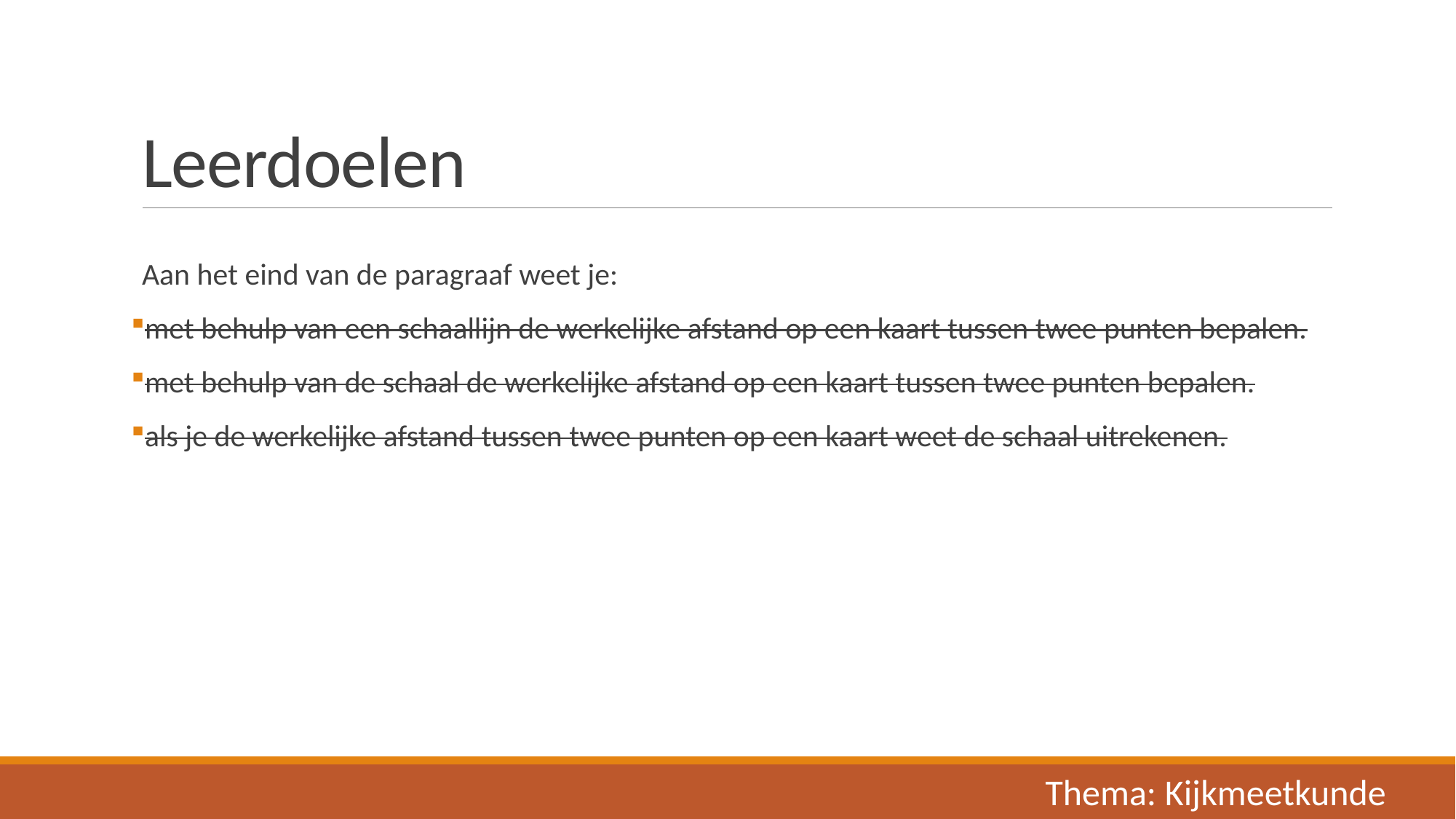

# Leerdoelen
Aan het eind van de paragraaf weet je:
met behulp van een schaallijn de werkelijke afstand op een kaart tussen twee punten bepalen.
met behulp van de schaal de werkelijke afstand op een kaart tussen twee punten bepalen.
als je de werkelijke afstand tussen twee punten op een kaart weet de schaal uitrekenen.

Thema: Kijkmeetkunde